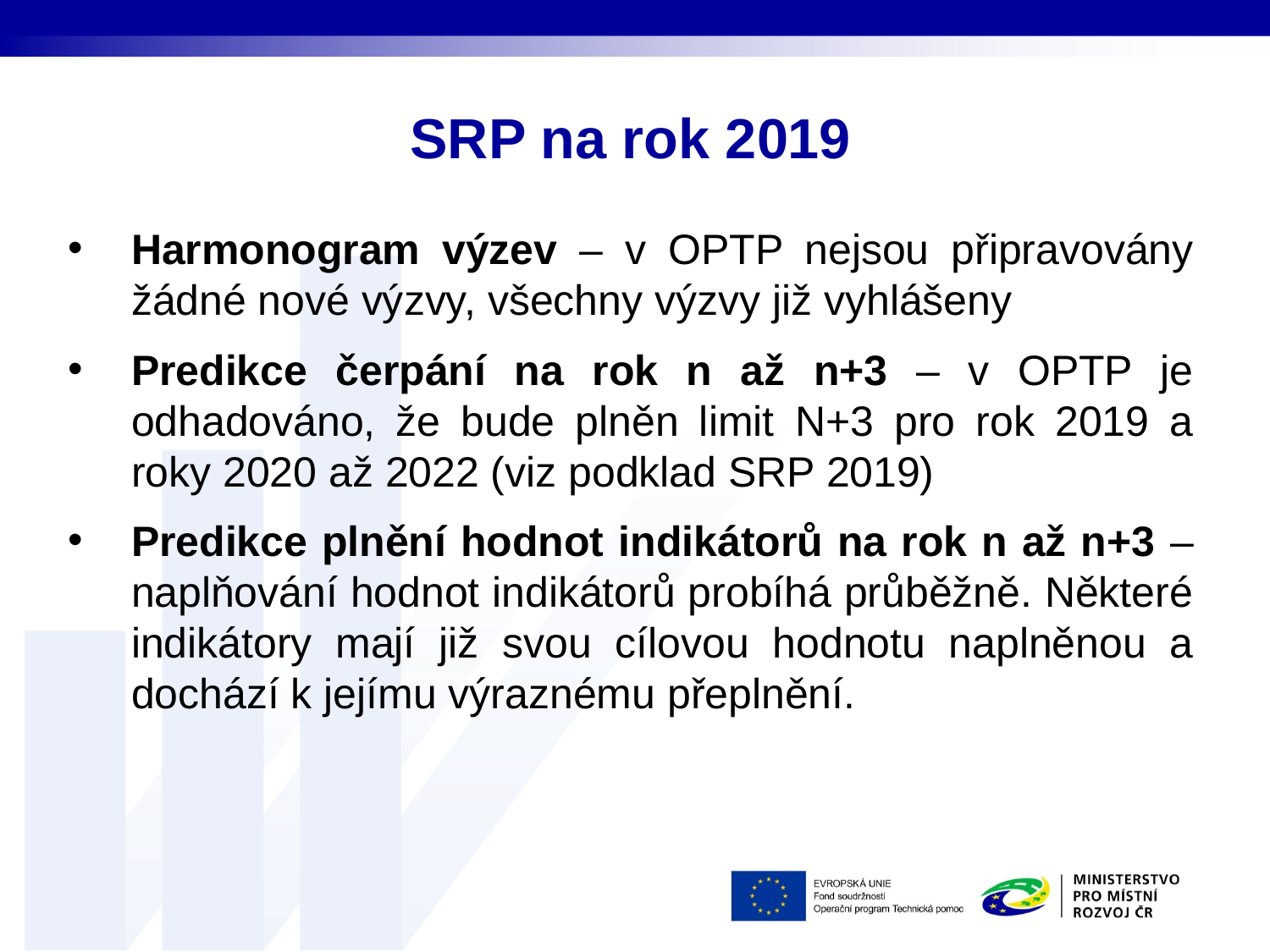

# SRP na rok 2019
Harmonogram výzev – v OPTP nejsou připravovány žádné nové výzvy, všechny výzvy již vyhlášeny
Predikce čerpání na rok n až n+3 – v OPTP je odhadováno, že bude plněn limit N+3 pro rok 2019 a roky 2020 až 2022 (viz podklad SRP 2019)
Predikce plnění hodnot indikátorů na rok n až n+3 – naplňování hodnot indikátorů probíhá průběžně. Některé indikátory mají již svou cílovou hodnotu naplněnou a dochází k jejímu výraznému přeplnění.